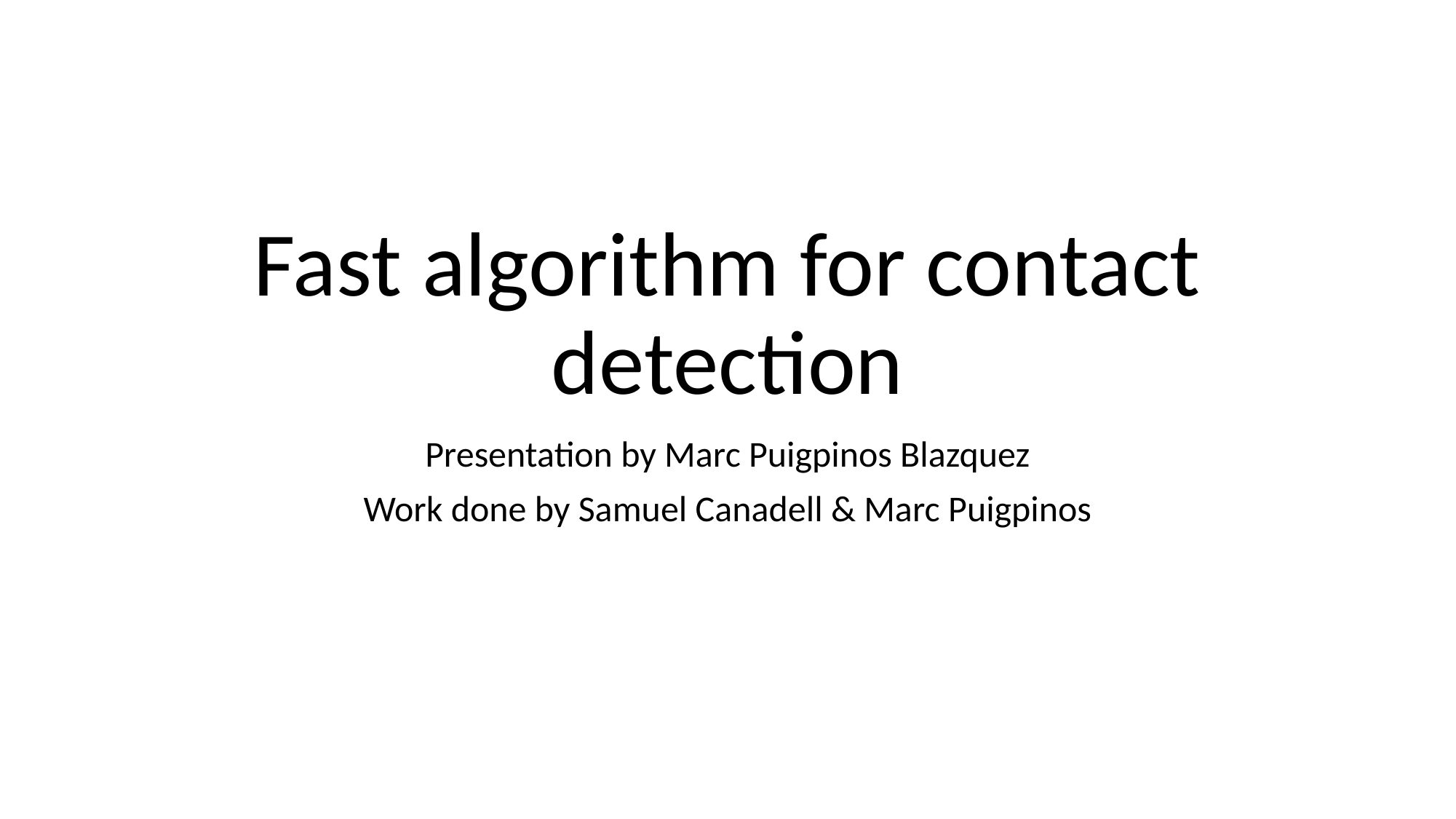

# Fast algorithm for contact detection
Presentation by Marc Puigpinos Blazquez
Work done by Samuel Canadell & Marc Puigpinos